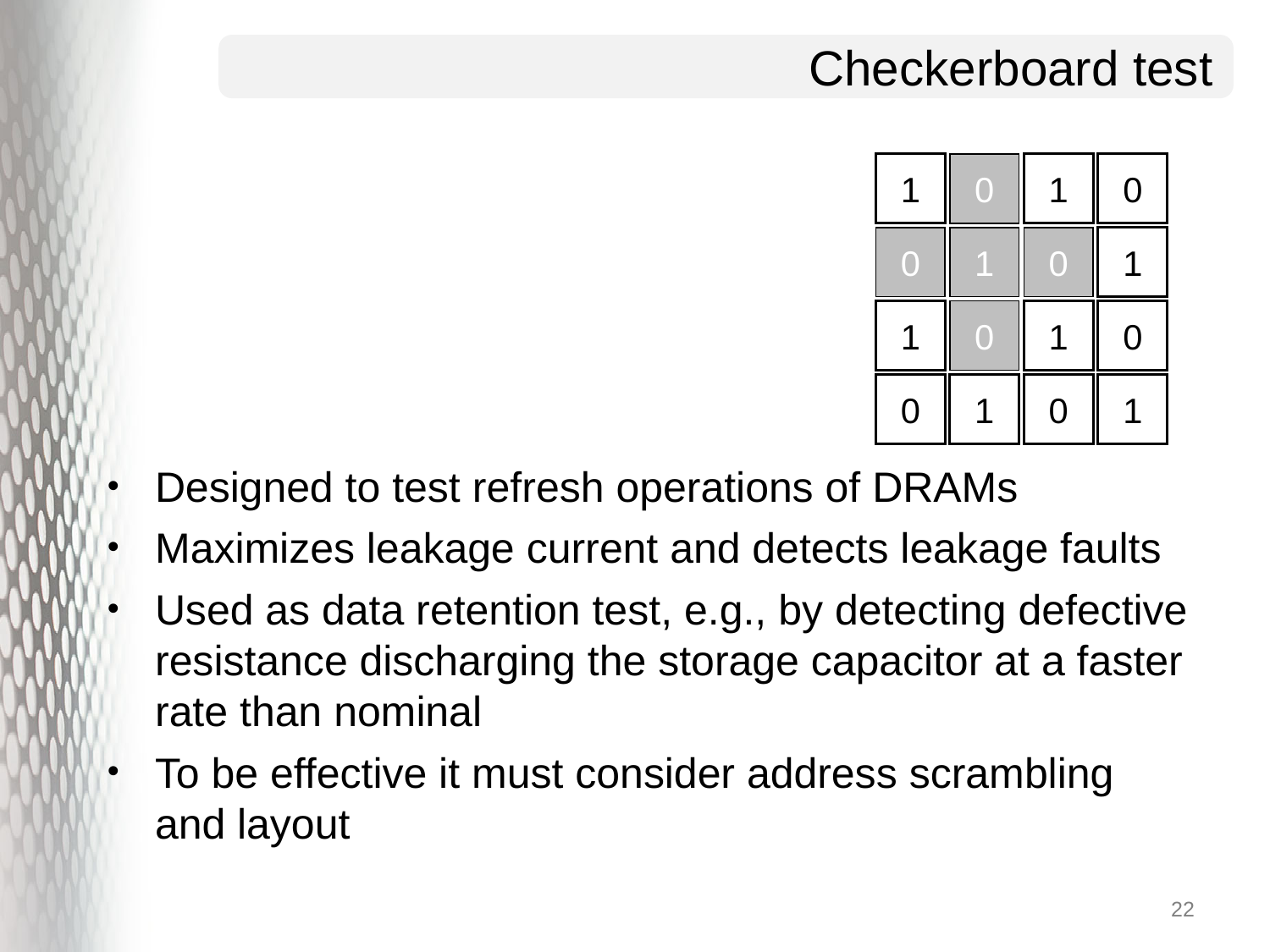

# Checkerboard test
1
0
1
0
0
1
0
1
1
0
1
0
0
1
0
1
Designed to test refresh operations of DRAMs
Maximizes leakage current and detects leakage faults
Used as data retention test, e.g., by detecting defective resistance discharging the storage capacitor at a faster rate than nominal
To be effective it must consider address scrambling and layout